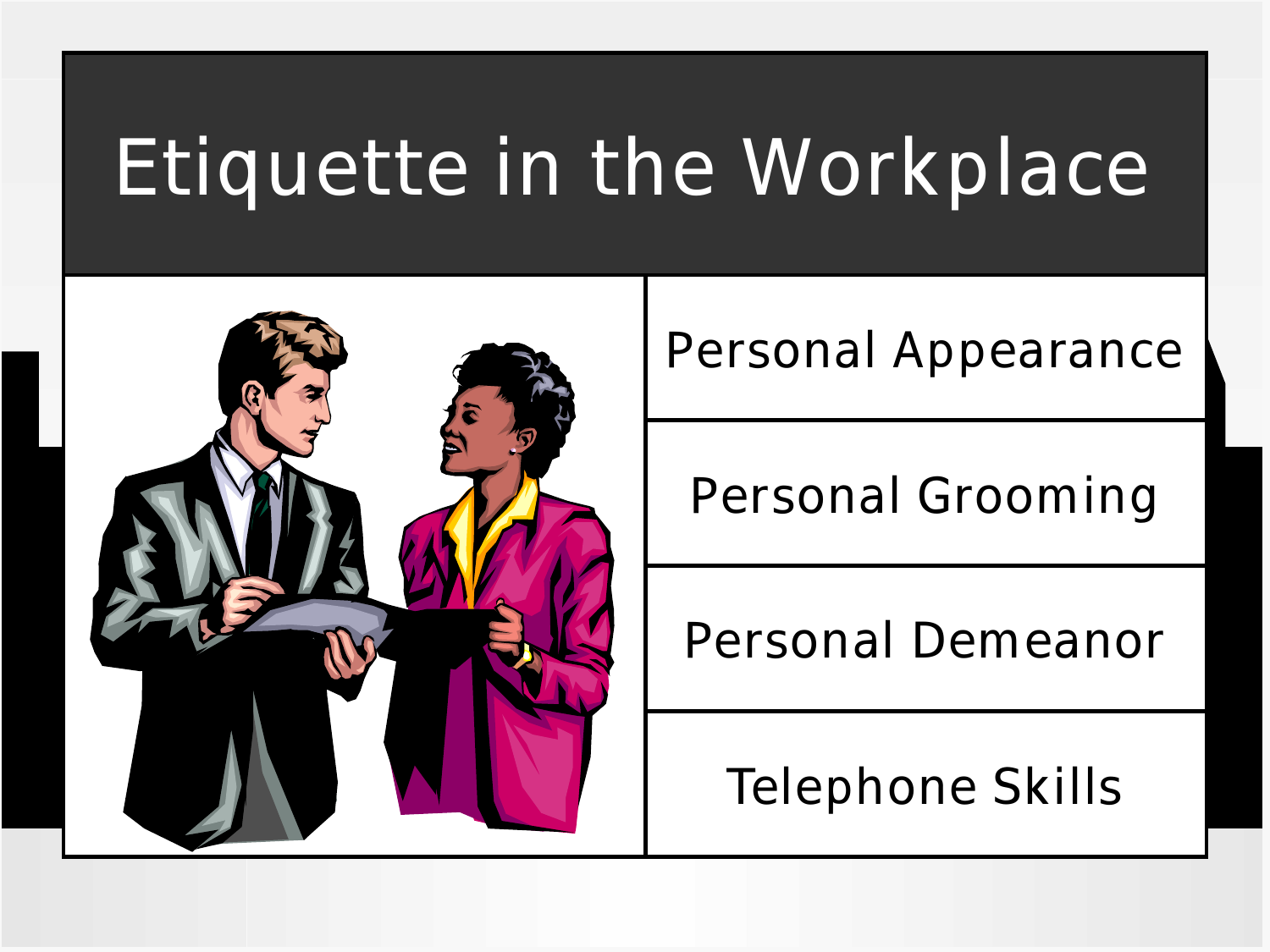

# Etiquette in the Workplace

Personal Appearance
Personal Grooming
Personal Demeanor
Telephone Skills